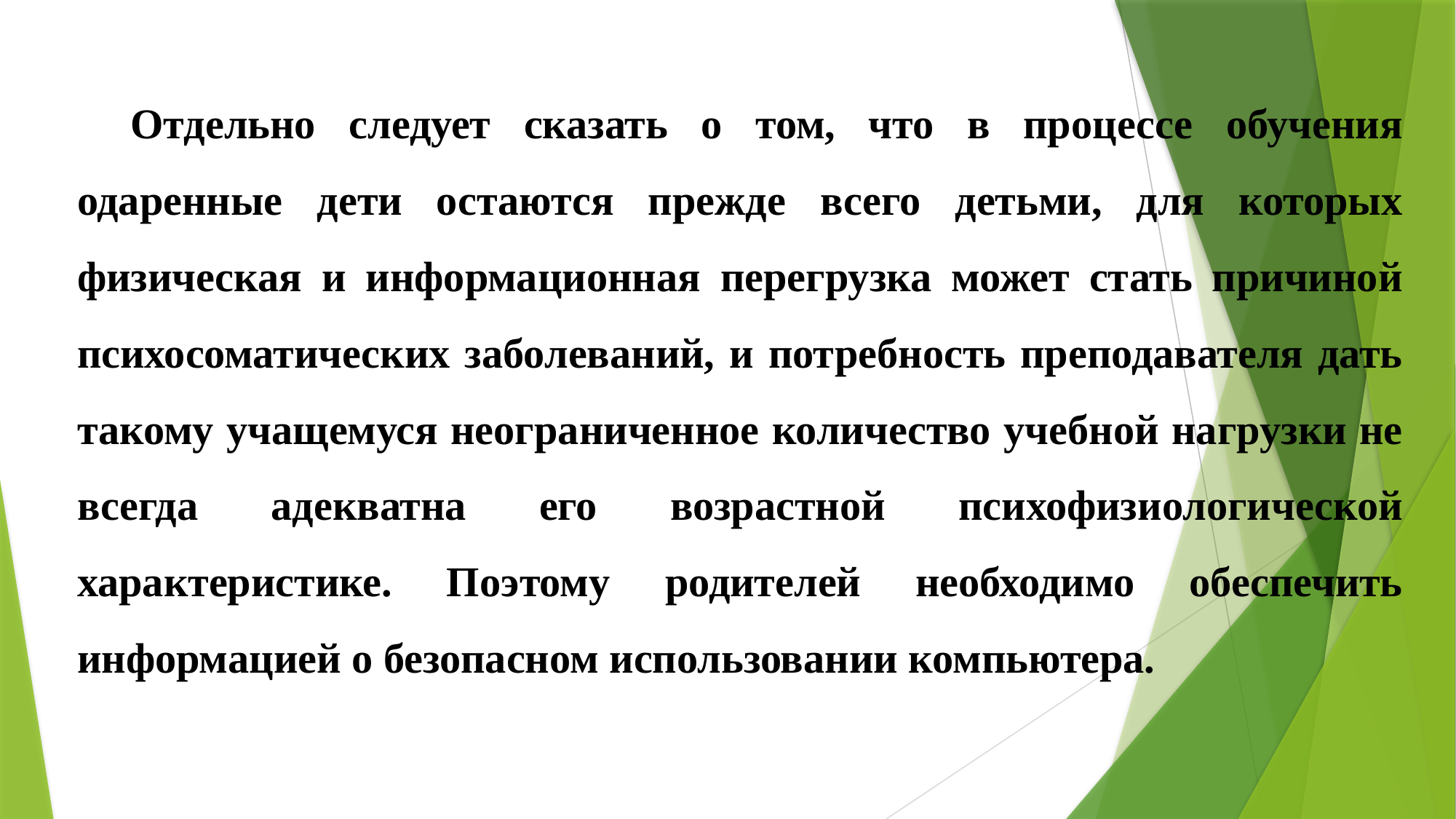

Отдельно следует сказать о том, что в процессе обучения одаренные дети остаются прежде всего детьми, для которых физическая и информационная перегрузка может стать причиной психосоматических заболеваний, и потребность преподавателя дать такому учащемуся неограниченное количество учебной нагрузки не всегда адекватна его возрастной психофизиологической характеристике. Поэтому родителей необходимо обеспечить информацией о безопасном использовании компьютера.